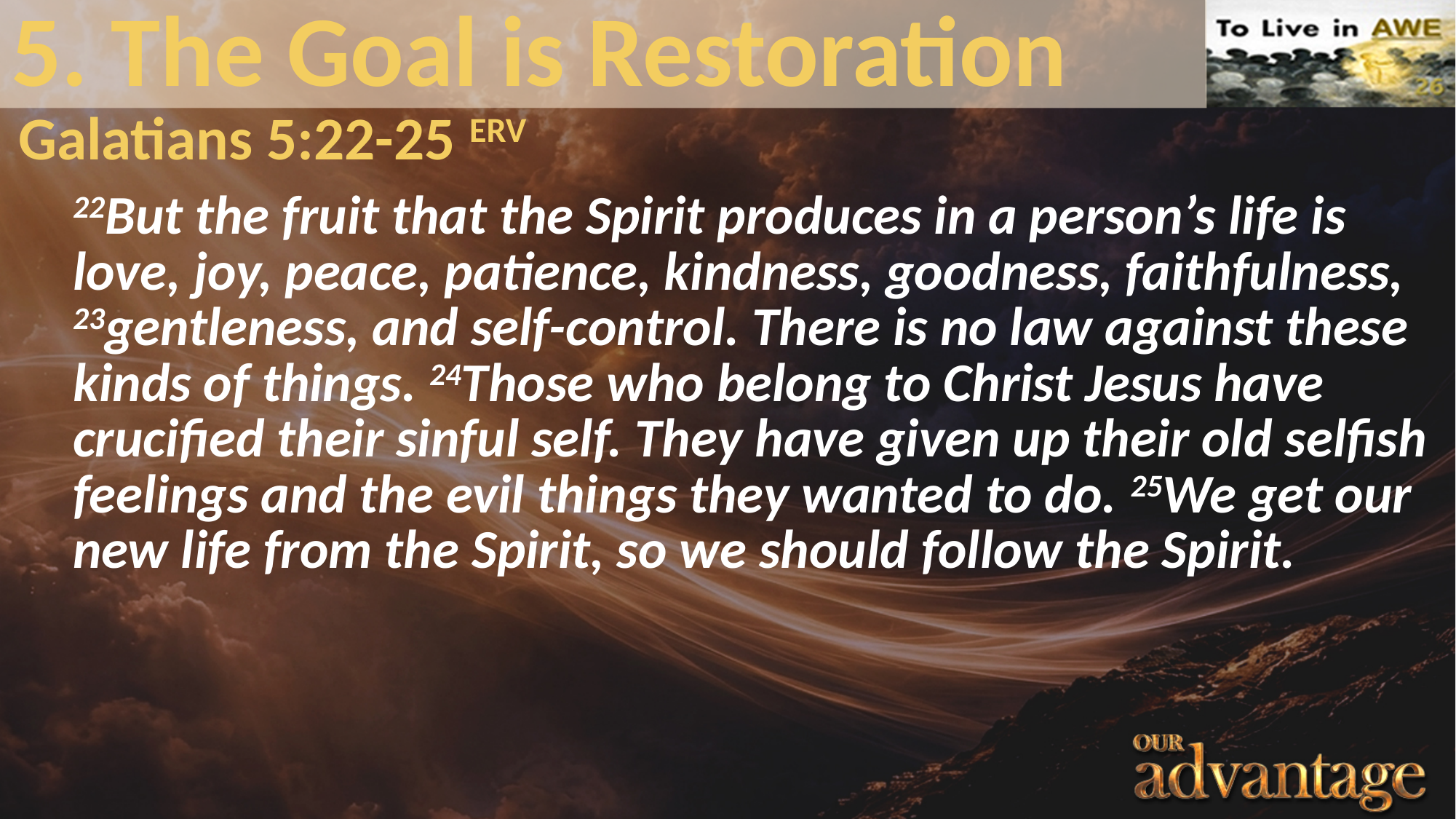

# 5. The Goal is Restoration
Galatians 5:22-25 ERV
22But the fruit that the Spirit produces in a person’s life is love, joy, peace, patience, kindness, goodness, faithfulness, 23gentleness, and self-control. There is no law against these kinds of things. 24Those who belong to Christ Jesus have crucified their sinful self. They have given up their old selfish feelings and the evil things they wanted to do. 25We get our new life from the Spirit, so we should follow the Spirit.